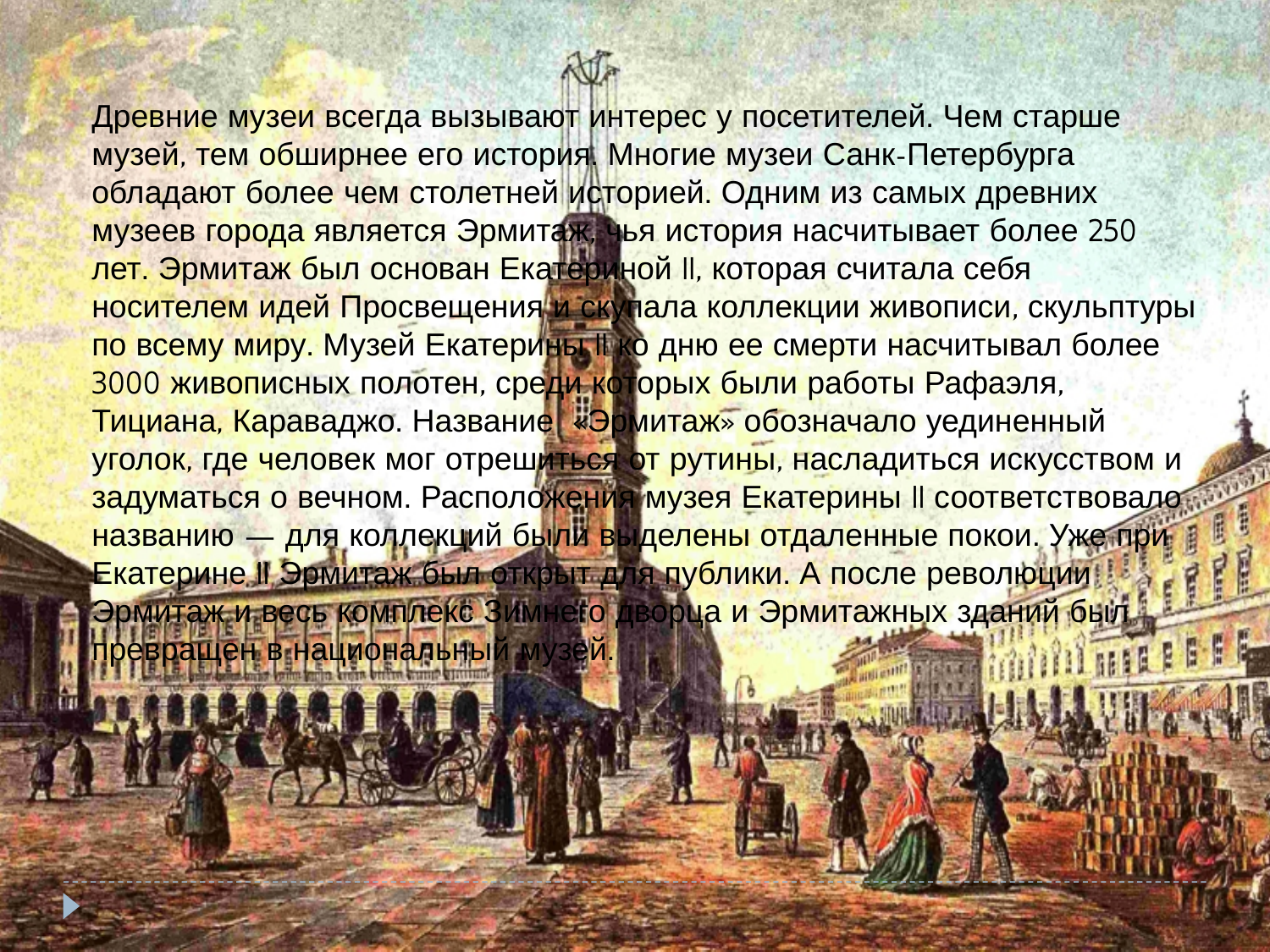

Древние музеи всегда вызывают интерес у посетителей. Чем старше музей, тем обширнее его история. Многие музеи Санк-Петербурга обладают более чем столетней историей. Одним из самых древних музеев города является Эрмитаж, чья история насчитывает более 250 лет. Эрмитаж был основан Екатериной II, которая считала себя носителем идей Просвещения и скупала коллекции живописи, скульптуры по всему миру. Музей Екатерины II ко дню ее смерти насчитывал более 3000 живописных полотен, среди которых были работы Рафаэля, Тициана, Караваджо. Название  «Эрмитаж» обозначало уединенный уголок, где человек мог отрешиться от рутины, насладиться искусством и задуматься о вечном. Расположения музея Екатерины II соответствовало названию — для коллекций были выделены отдаленные покои. Уже при Екатерине II Эрмитаж был открыт для публики. А после революции Эрмитаж и весь комплекс Зимнего дворца и Эрмитажных зданий был превращен в национальный музей.